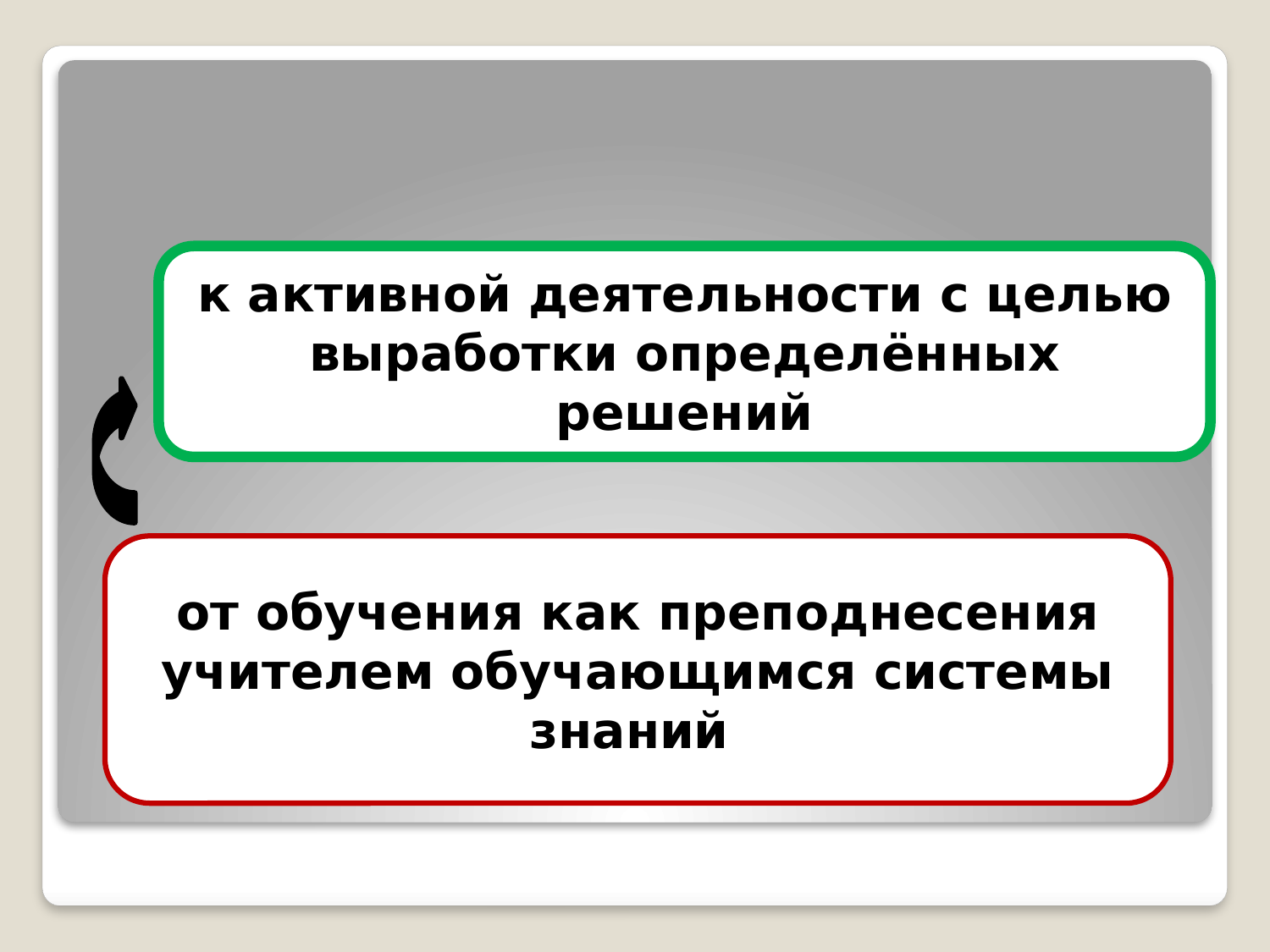

#

к активной деятельности с целью выработки определённых решений

от обучения как преподнесения учителем обучающимся системы знаний